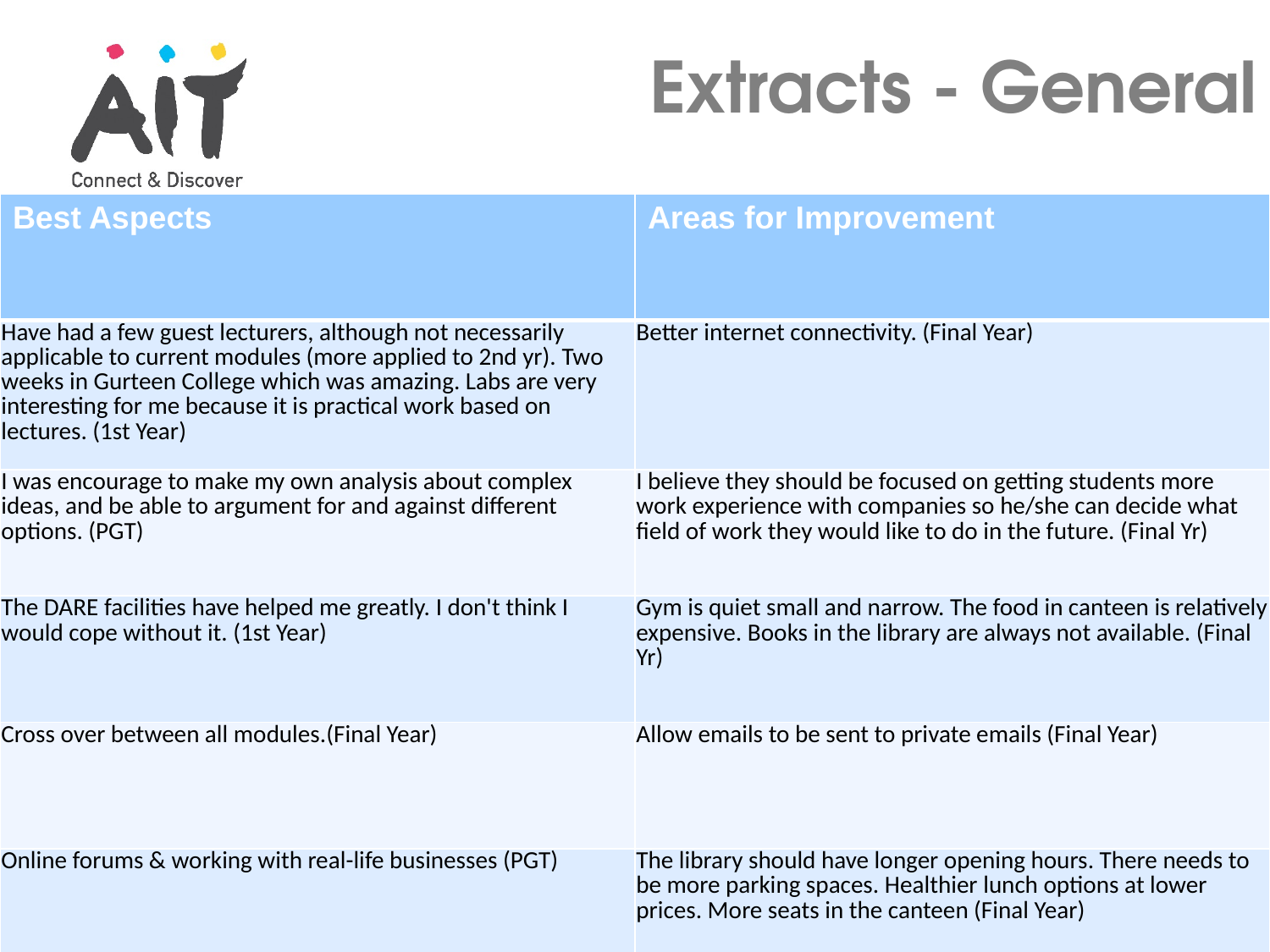

Extracts - General
| Best Aspects | Areas for Improvement |
| --- | --- |
| Have had a few guest lecturers, although not necessarily applicable to current modules (more applied to 2nd yr). Two weeks in Gurteen College which was amazing. Labs are very interesting for me because it is practical work based on lectures. (1st Year) | Better internet connectivity. (Final Year) |
| I was encourage to make my own analysis about complex ideas, and be able to argument for and against different options. (PGT) | I believe they should be focused on getting students more work experience with companies so he/she can decide what field of work they would like to do in the future. (Final Yr) |
| The DARE facilities have helped me greatly. I don't think I would cope without it. (1st Year) | Gym is quiet small and narrow. The food in canteen is relatively expensive. Books in the library are always not available. (Final Yr) |
| Cross over between all modules.(Final Year) | Allow emails to be sent to private emails (Final Year) |
| Online forums & working with real-life businesses (PGT) | The library should have longer opening hours. There needs to be more parking spaces. Healthier lunch options at lower prices. More seats in the canteen (Final Year) |